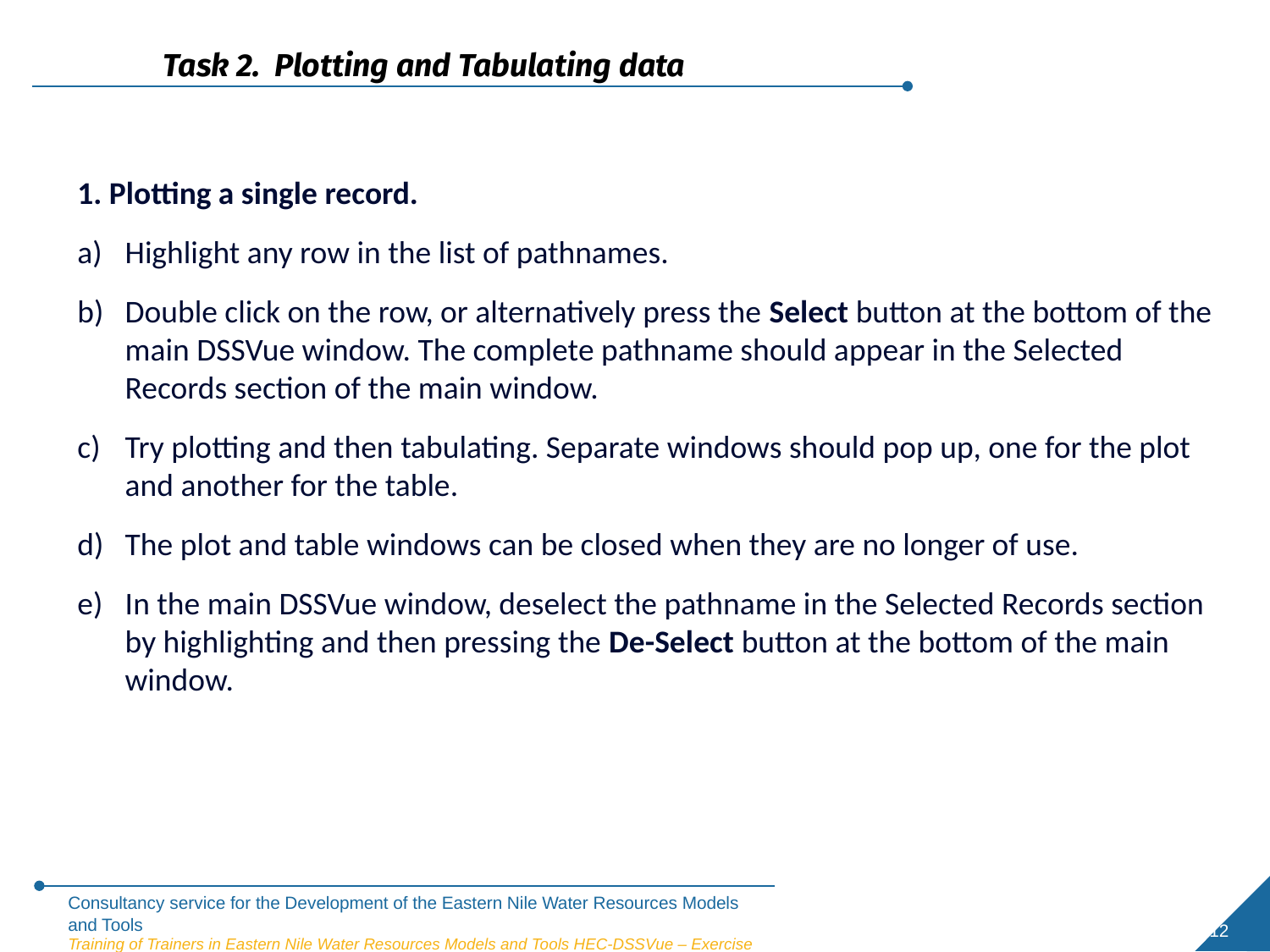

Task 2.  Plotting and Tabulating data
1. Plotting a single record.
Highlight any row in the list of pathnames.
Double click on the row, or alternatively press the Select button at the bottom of the main DSSVue window. The complete pathname should appear in the Selected Records section of the main window.
Try plotting and then tabulating. Separate windows should pop up, one for the plot and another for the table.
The plot and table windows can be closed when they are no longer of use.
In the main DSSVue window, deselect the pathname in the Selected Records section by highlighting and then pressing the De-Select button at the bottom of the main window.